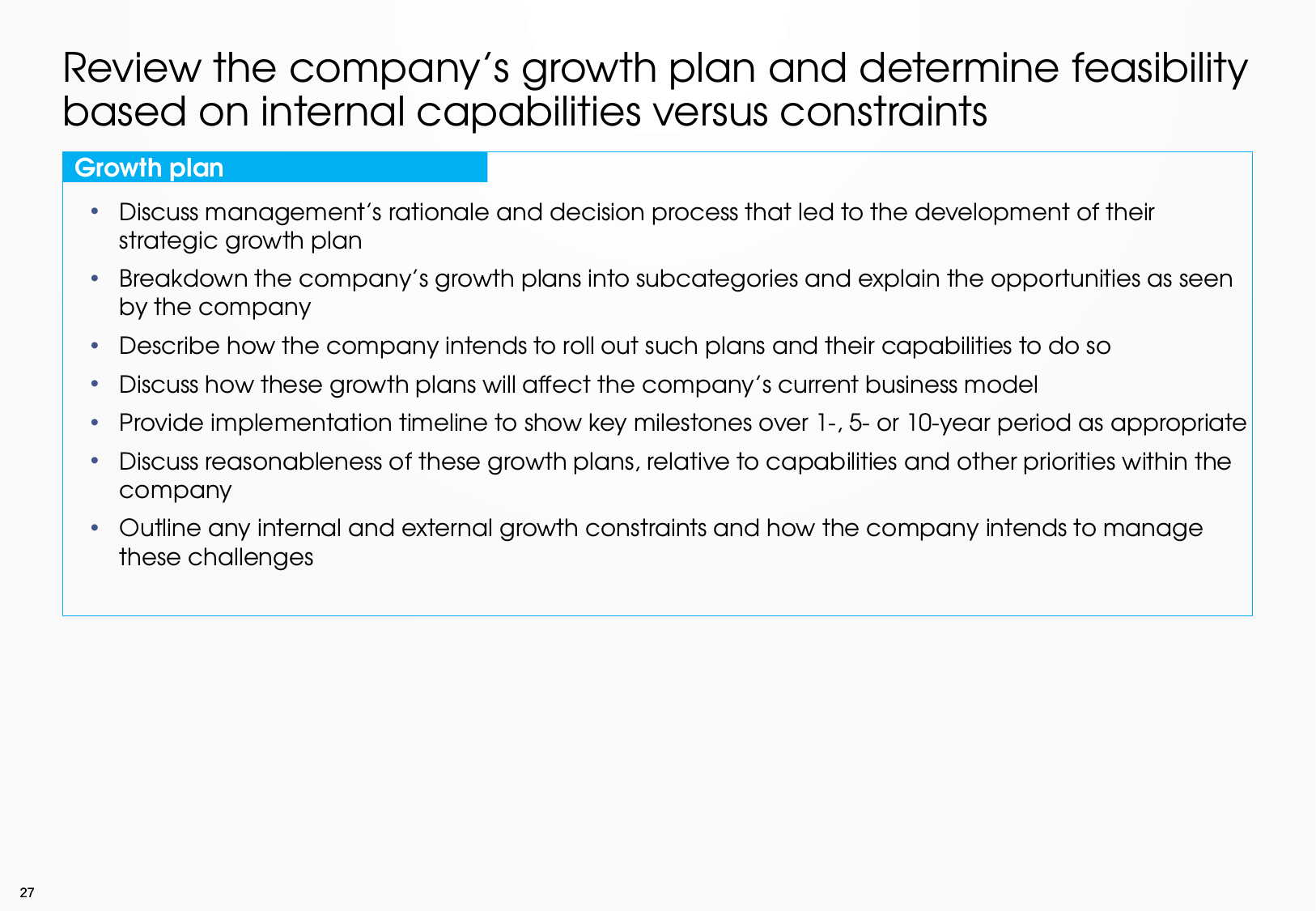

# Review the company’s growth plan and determine feasibility based on internal capabilities versus constraints

Discuss management’s rationale and decision process that led to the development of their strategic growth plan
Breakdown the company’s growth plans into subcategories and explain the opportunities as seen by the company
Describe how the company intends to roll out such plans and their capabilities to do so
Discuss how these growth plans will affect the company’s current business model
Provide implementation timeline to show key milestones over 1-, 5- or 10-year period as appropriate
Discuss reasonableness of these growth plans, relative to capabilities and other priorities within the company
Outline any internal and external growth constraints and how the company intends to manage these challenges
Growth plan

27